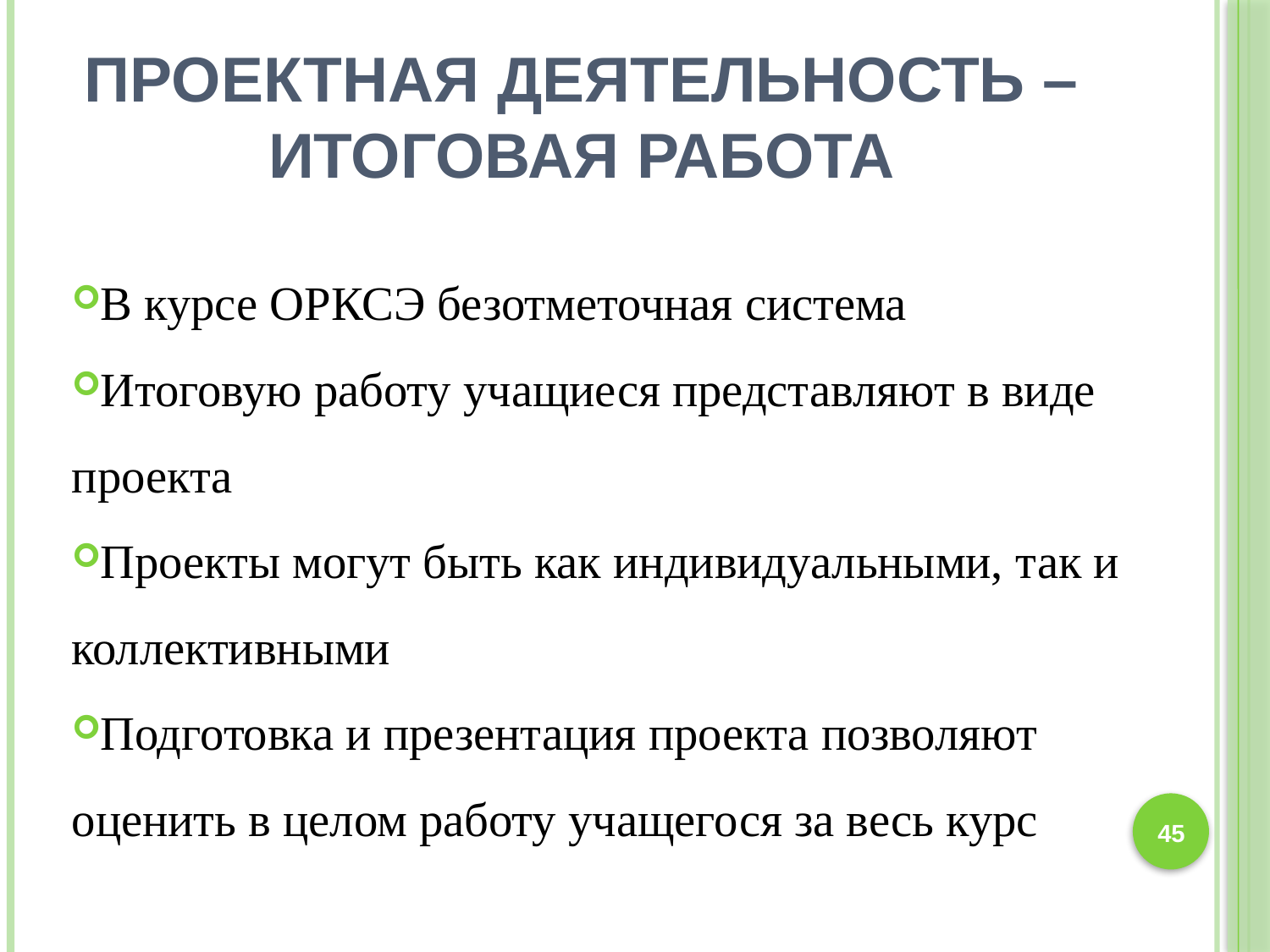

# Проектная деятельность – итоговая работа
В курсе ОРКСЭ безотметочная система
Итоговую работу учащиеся представляют в виде проекта
Проекты могут быть как индивидуальными, так и коллективными
Подготовка и презентация проекта позволяют оценить в целом работу учащегося за весь курс
45